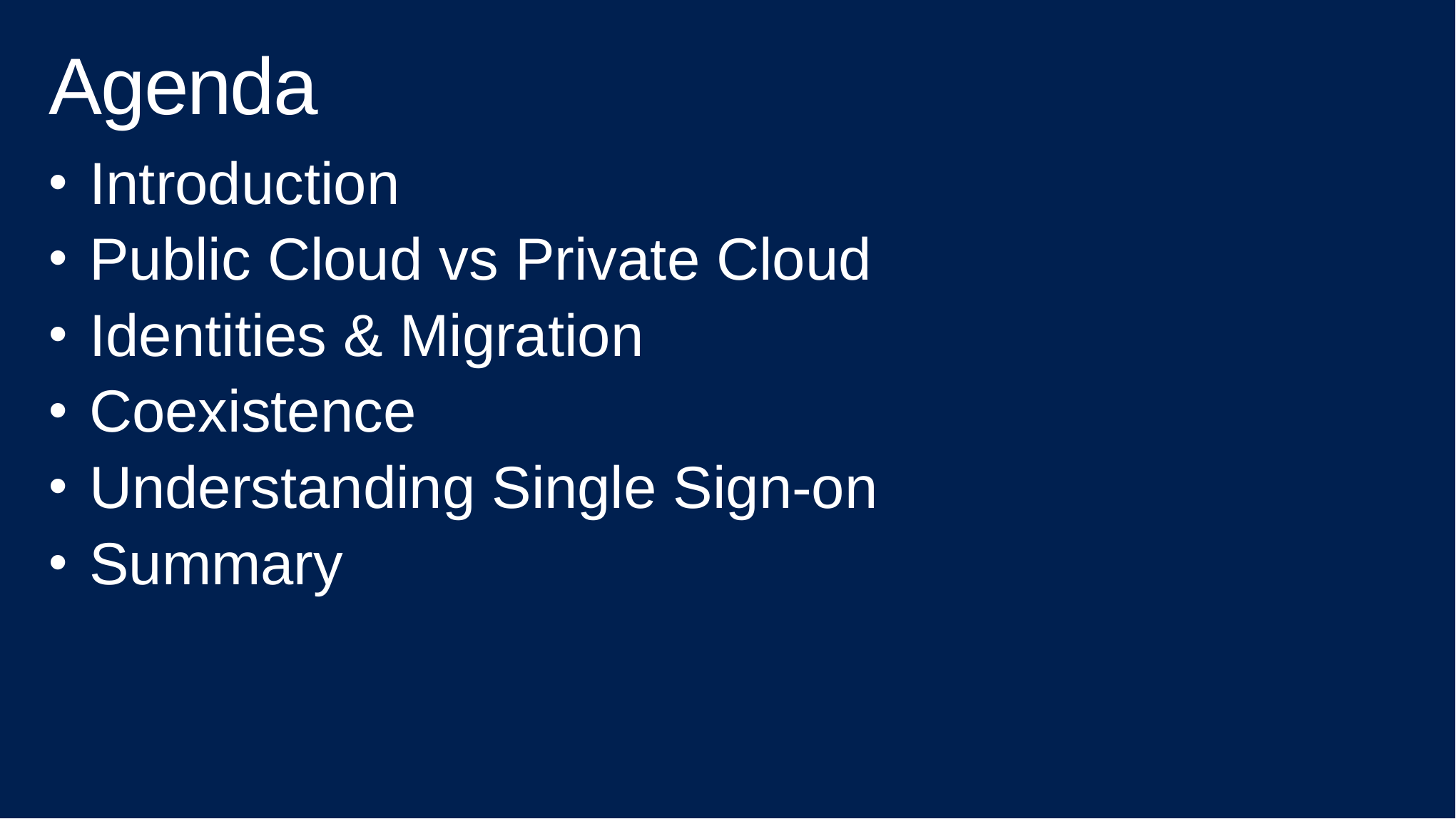

# Agenda
Introduction
Public Cloud vs Private Cloud
Identities & Migration
Coexistence
Understanding Single Sign-on
Summary